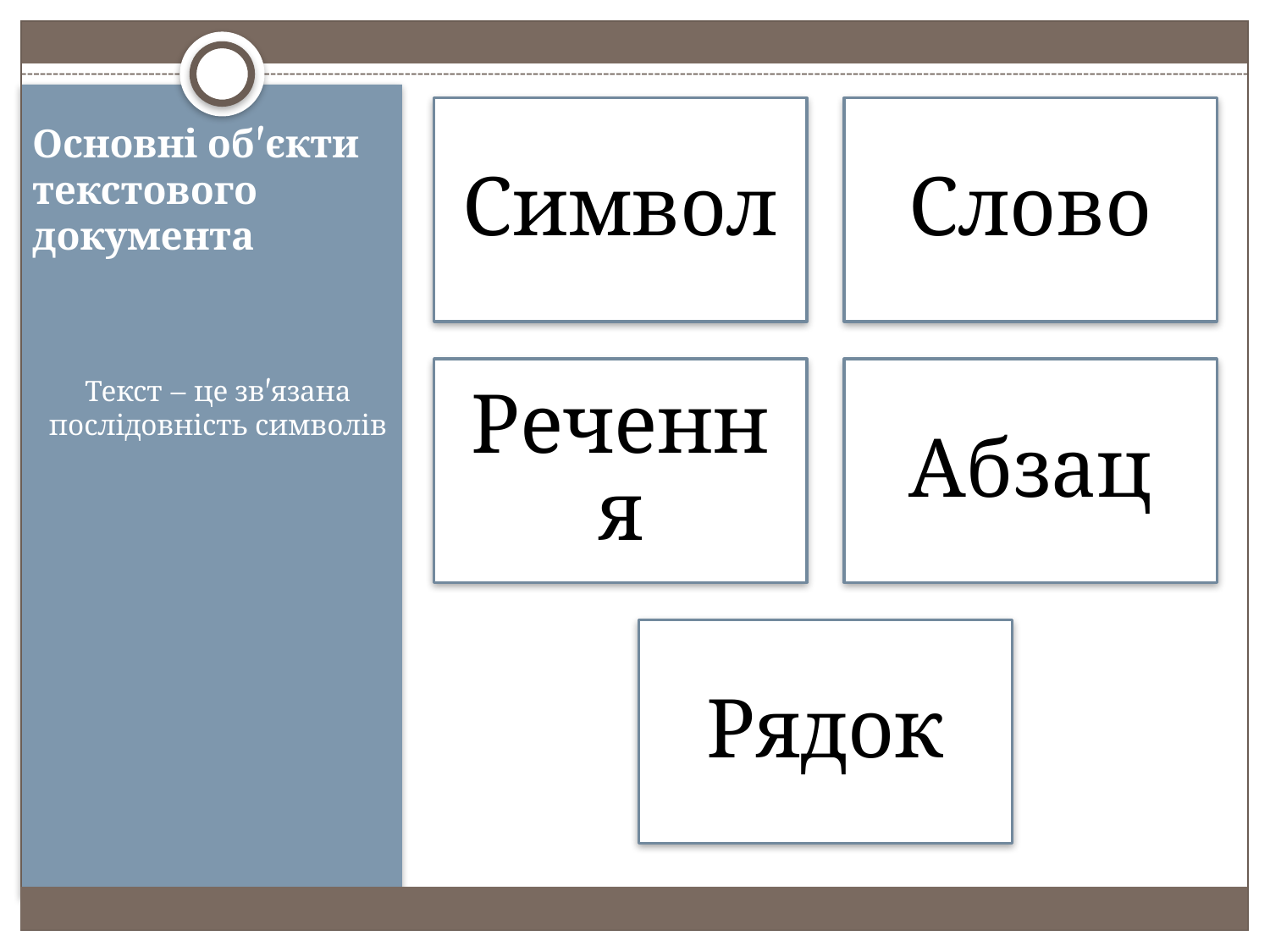

Символ
Слово
Речення
Абзац
Рядок
# Основні об'єкти текстового документа
Текст – це зв'язана послідовність символів